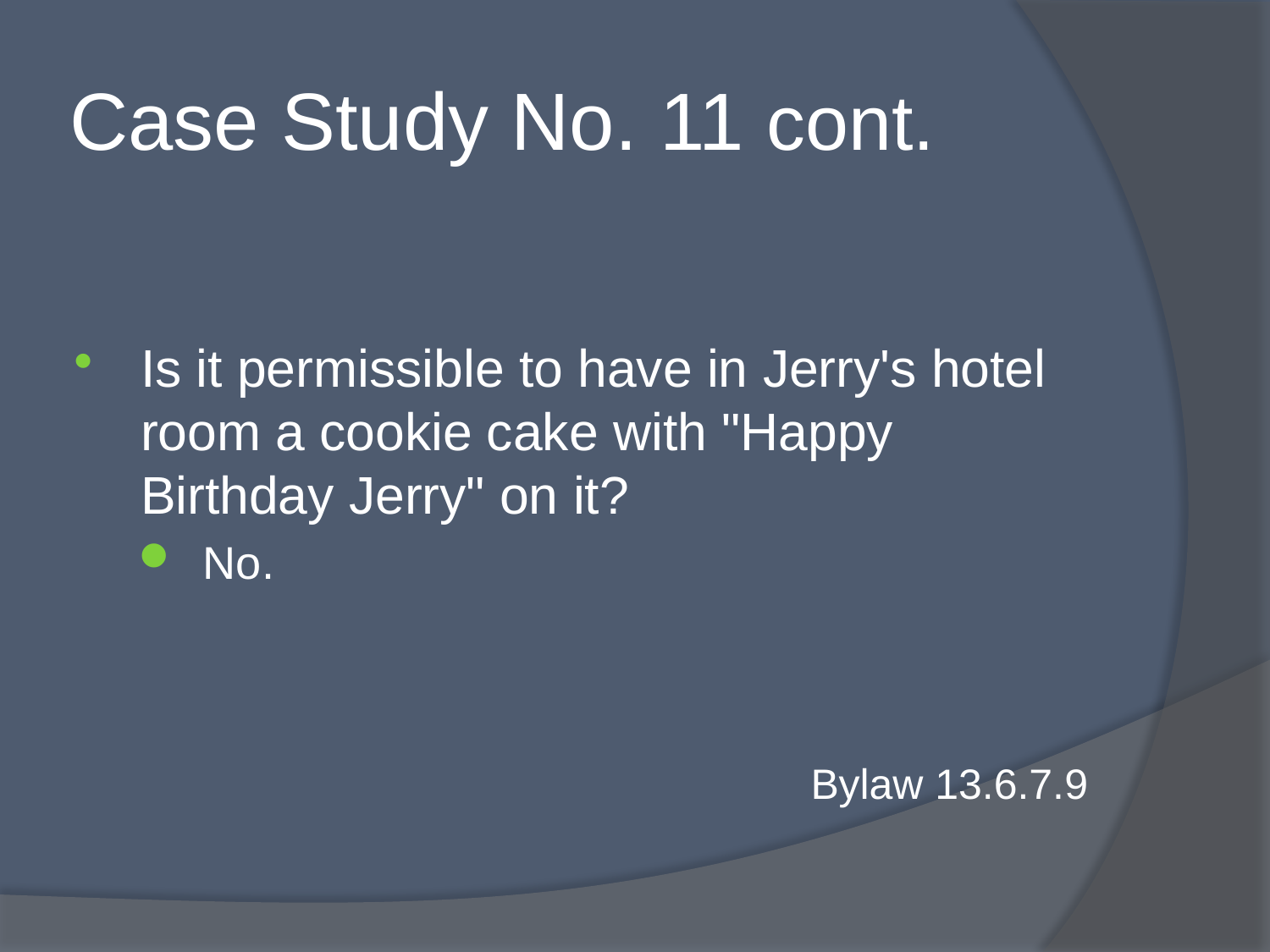

# Case Study No. 11 cont.

Is it permissible to have in Jerry's hotel room a cookie cake with "Happy Birthday Jerry" on it?
No.

Bylaw 13.6.7.9